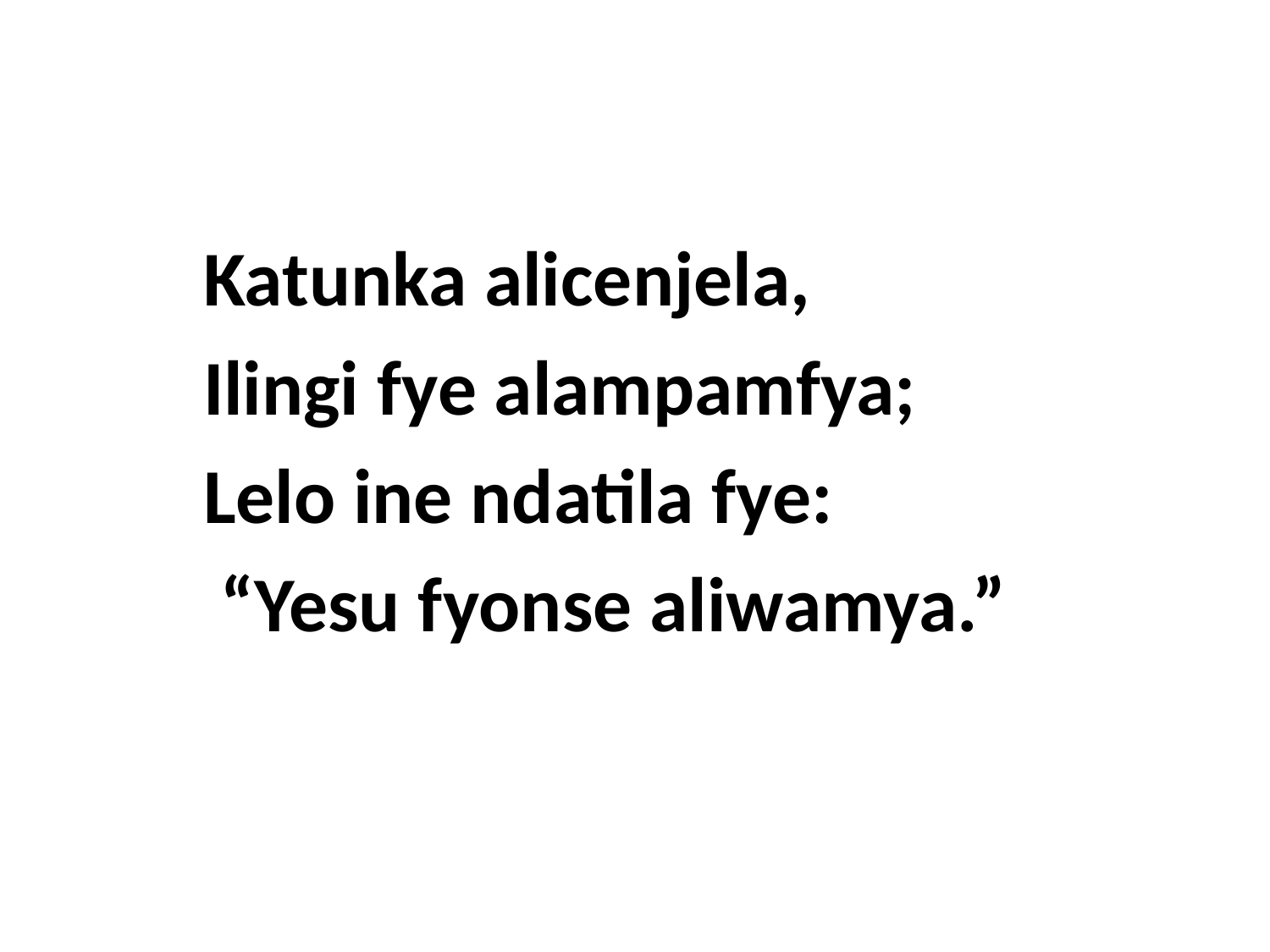

Katunka alicenjela,
	Ilingi fye alampamfya;
	Lelo ine ndatila fye:
	 “Yesu fyonse aliwamya.”